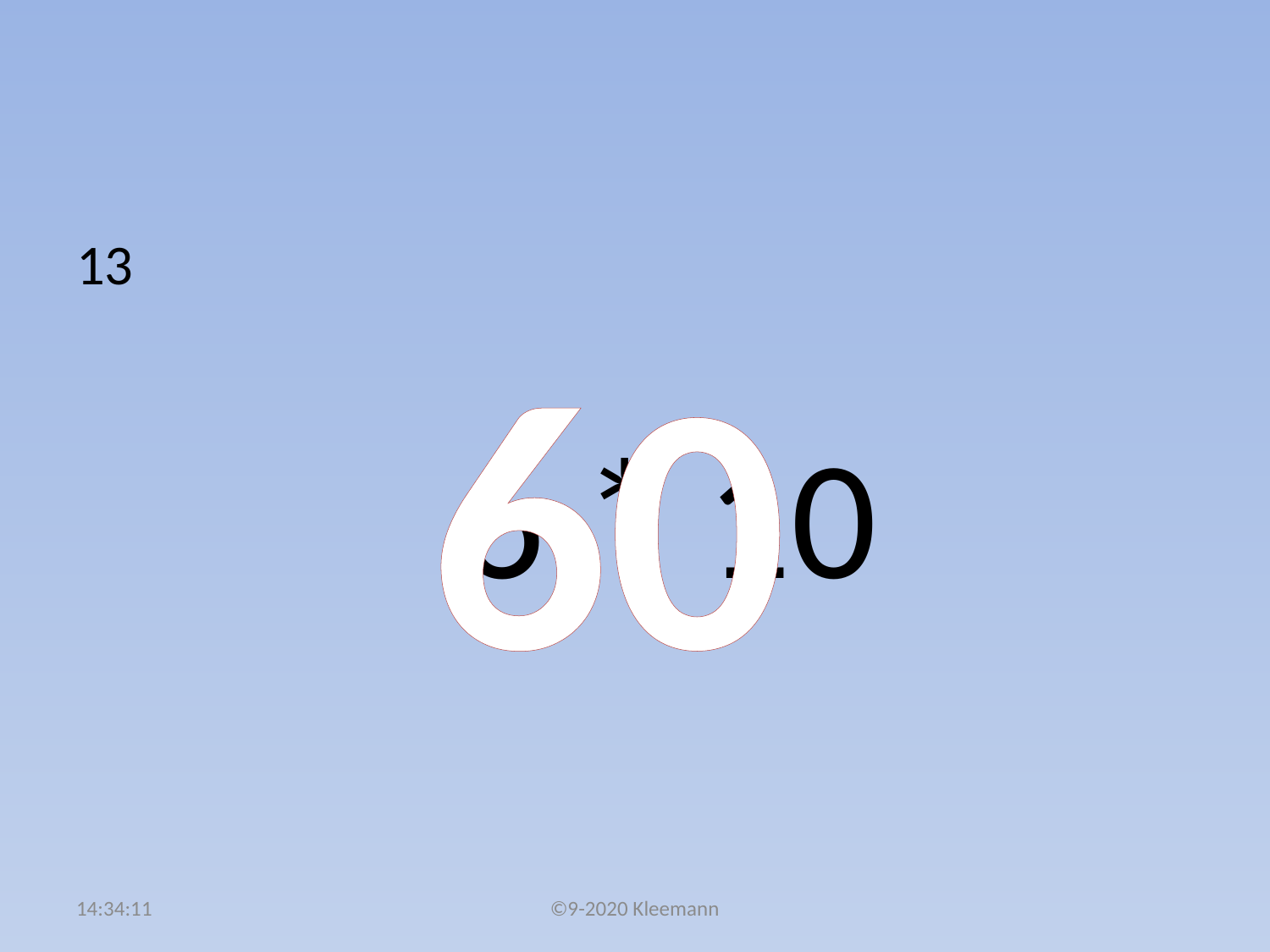

#
13

          6 * 10
60
14:34:11
©9-2020 Kleemann